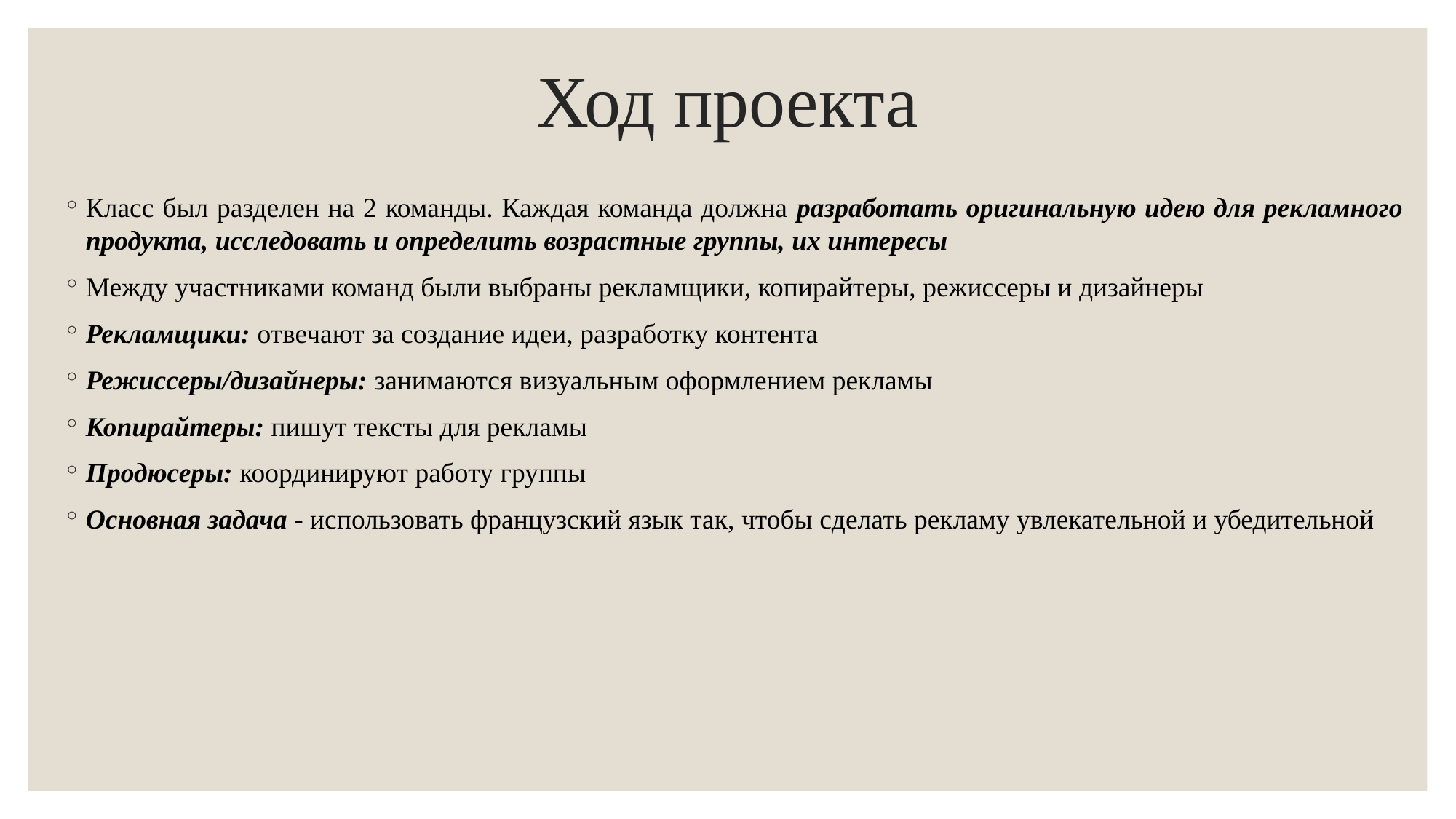

# Ход проекта
Класс был разделен на 2 команды. Каждая команда должна разработать оригинальную идею для рекламного продукта, исследовать и определить возрастные группы, их интересы
Между участниками команд были выбраны рекламщики, копирайтеры, режиссеры и дизайнеры
Рекламщики: отвечают за создание идеи, разработку контента
Режиссеры/дизайнеры: занимаются визуальным оформлением рекламы
Копирайтеры: пишут тексты для рекламы
Продюсеры: координируют работу группы
Основная задача - использовать французский язык так, чтобы сделать рекламу увлекательной и убедительной